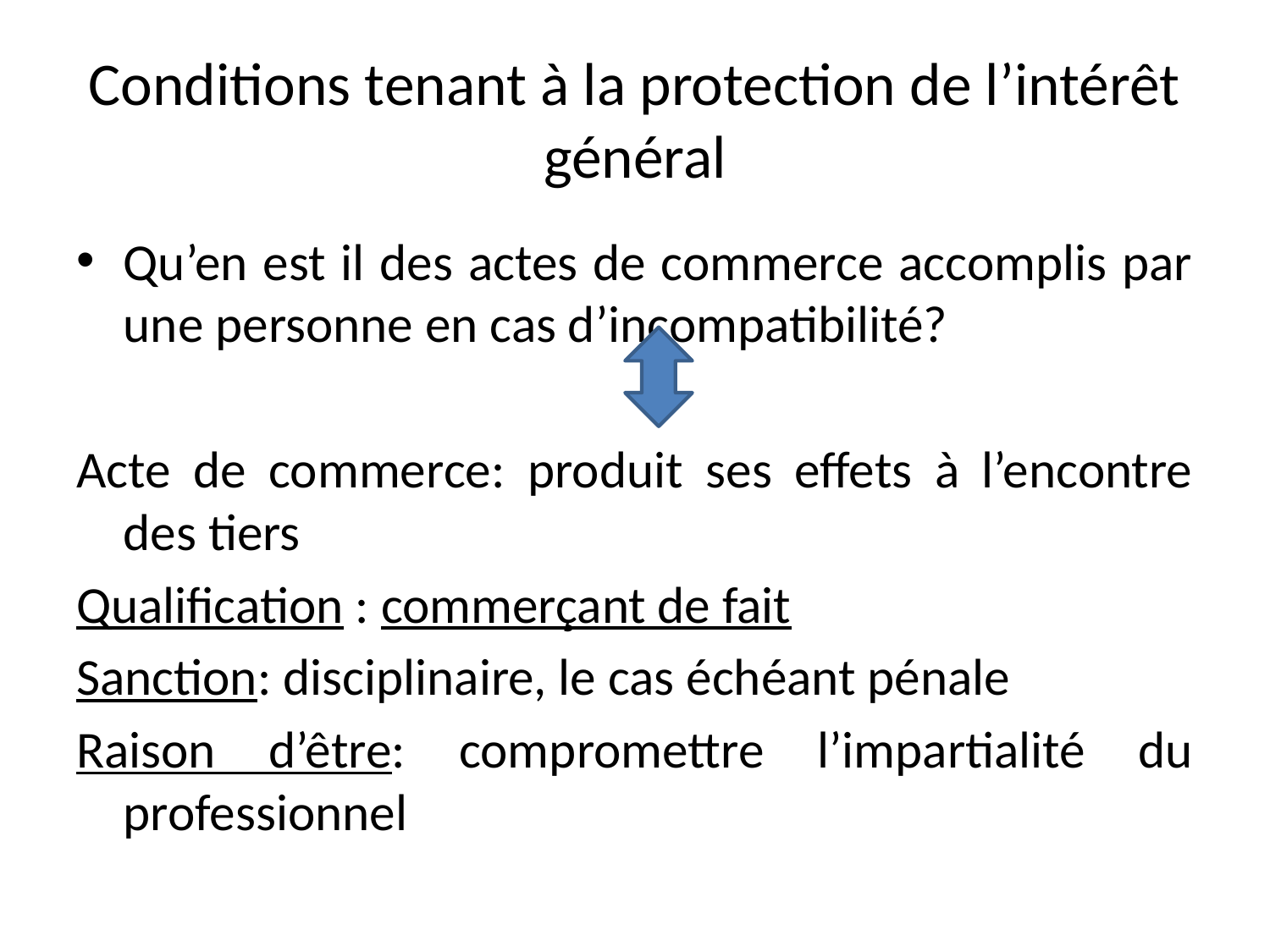

# Conditions tenant à la protection de l’intérêt général
Qu’en est il des actes de commerce accomplis par une personne en cas d’incompatibilité?

Acte de commerce: produit ses effets à l’encontre des tiers
Qualification : commerçant de fait
Sanction: disciplinaire, le cas échéant pénale
Raison d’être: compromettre l’impartialité du professionnel